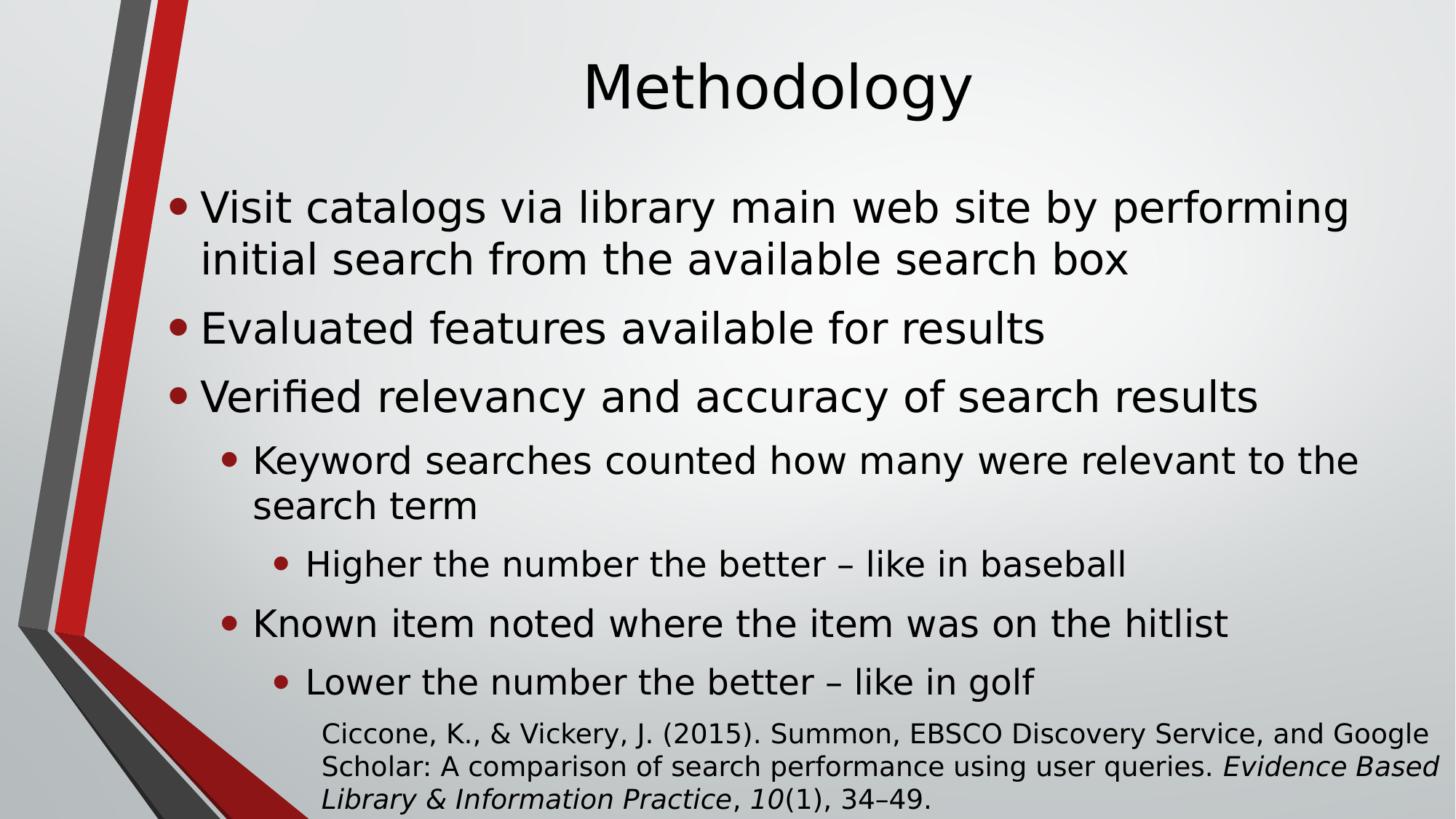

# Methodology
Visit catalogs via library main web site by performing initial search from the available search box
Evaluated features available for results
Verified relevancy and accuracy of search results
Keyword searches counted how many were relevant to the search term
Higher the number the better – like in baseball
Known item noted where the item was on the hitlist
Lower the number the better – like in golf
Ciccone, K., & Vickery, J. (2015). Summon, EBSCO Discovery Service, and Google Scholar: A comparison of search performance using user queries. Evidence Based Library & Information Practice, 10(1), 34–49.